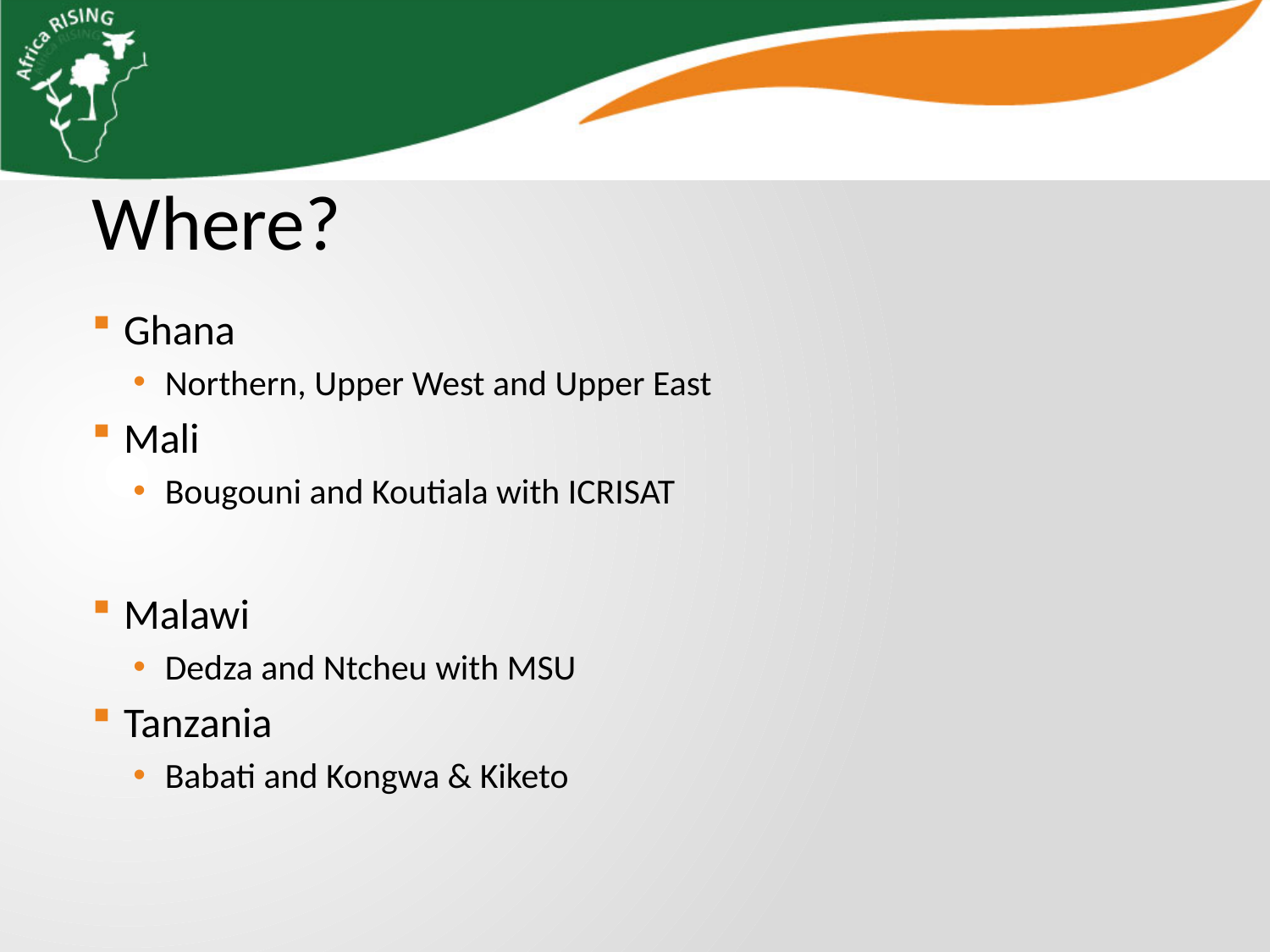

Where?
Ghana
Northern, Upper West and Upper East
Mali
Bougouni and Koutiala with ICRISAT

Malawi
Dedza and Ntcheu with MSU
Tanzania
Babati and Kongwa & Kiketo